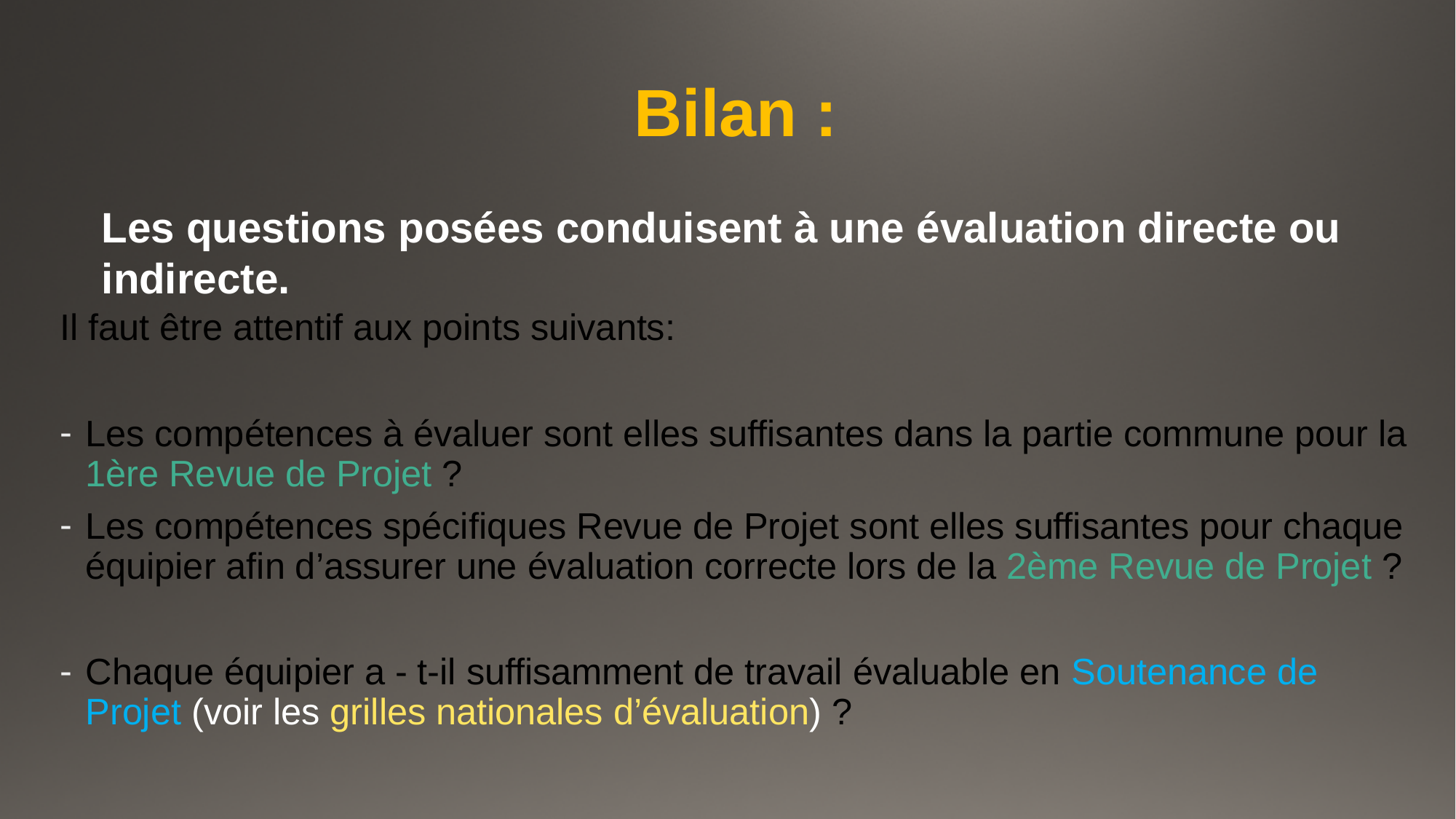

Bilan :
Les questions posées conduisent à une évaluation directe ou indirecte.
Il faut être attentif aux points suivants:

Les compétences à évaluer sont elles suffisantes dans la partie commune pour la 1ère Revue de Projet ?
Les compétences spécifiques Revue de Projet sont elles suffisantes pour chaque équipier afin d’assurer une évaluation correcte lors de la 2ème Revue de Projet ?

Chaque équipier a - t-il suffisamment de travail évaluable en Soutenance de Projet (voir les grilles nationales d’évaluation) ?